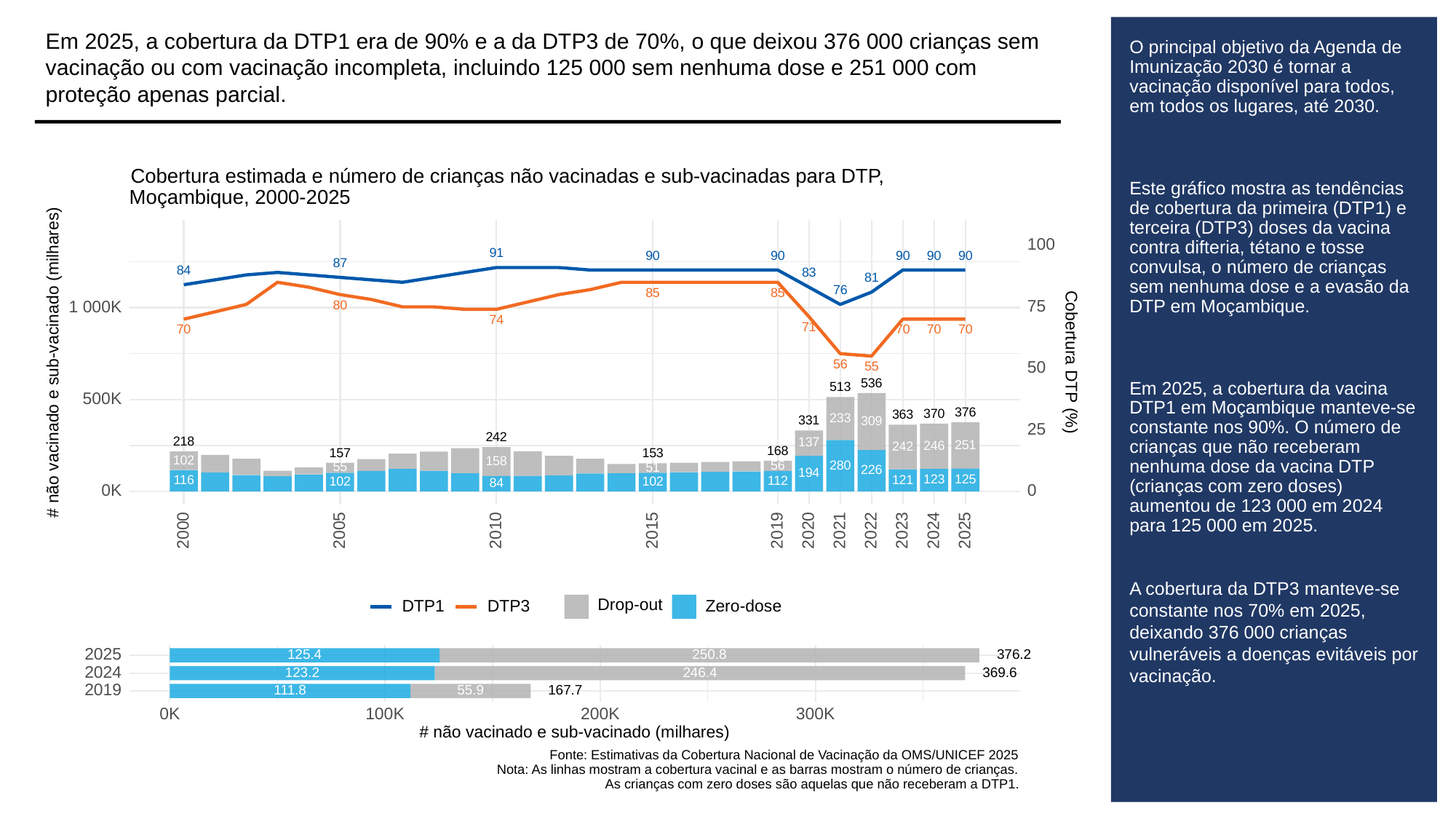

Em 2025, a cobertura da DTP1 era de 90% e a da DTP3 de 70%, o que deixou 376 000 crianças sem vacinação ou com vacinação incompleta, incluindo 125 000 sem nenhuma dose e 251 000 com proteção apenas parcial.
# O principal objetivo da Agenda de Imunização 2030 é tornar a vacinação disponível para todos, em todos os lugares, até 2030.

Este gráfico mostra as tendências de cobertura da primeira (DTP1) e terceira (DTP3) doses da vacina contra difteria, tétano e tosse convulsa, o número de crianças sem nenhuma dose e a evasão da DTP em Moçambique.

Em 2025, a cobertura da vacina DTP1 em Moçambique manteve-se constante nos 90%. O número de crianças que não receberam nenhuma dose da vacina DTP (crianças com zero doses) aumentou de 123 000 em 2024 para 125 000 em 2025.

A cobertura da DTP3 manteve-se constante nos 70% em 2025, deixando 376 000 crianças vulneráveis a doenças evitáveis por vacinação.

Cobertura estimada e número de crianças não vacinadas e sub-vacinadas para DTP,
Moçambique, 2000-2025

100
91
90
90
90
90
90
87

84

83
81

76
85
85
75
80
1 000K

74
71
70
70
70
70

# não vacinado e sub-vacinado (milhares)
Cobertura DTP (%)
56
50
55
536
513

500K

376
370
363
233
331
309

25

242
218
137

251
246
242

168

157
153

102
158

280
56

55
51

226

194

125
123

121

116

112
102
102
84
0K
0

2023
2000
2005
2010
2015
2019
2020
2021
2022
2024
2025

Drop-out
DTP3
Zero-dose
DTP1

2025
376.2
125.4
250.8

2024
123.2
369.6
246.4

2019
111.8
55.9
167.7

300K
0K
100K
200K
# não vacinado e sub-vacinado (milhares)
Fonte: Estimativas da Cobertura Nacional de Vacinação da OMS/UNICEF 2025
Nota: As linhas mostram a cobertura vacinal e as barras mostram o número de crianças.
As crianças com zero doses são aquelas que não receberam a DTP1.